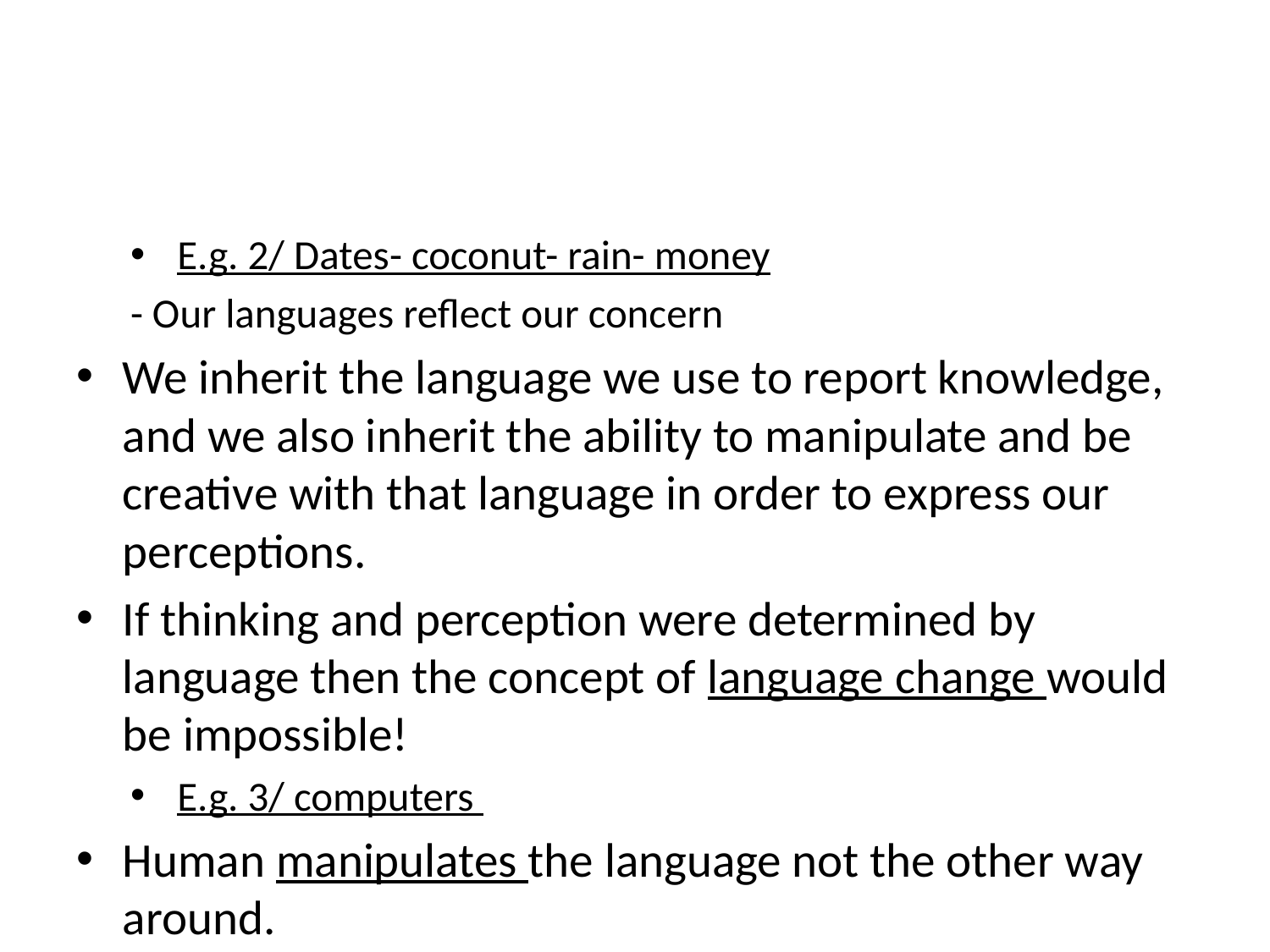

#
E.g. 2/ Dates- coconut- rain- money
- Our languages reflect our concern
We inherit the language we use to report knowledge, and we also inherit the ability to manipulate and be creative with that language in order to express our perceptions.
If thinking and perception were determined by language then the concept of language change would be impossible!
E.g. 3/ computers
Human manipulates the language not the other way around.